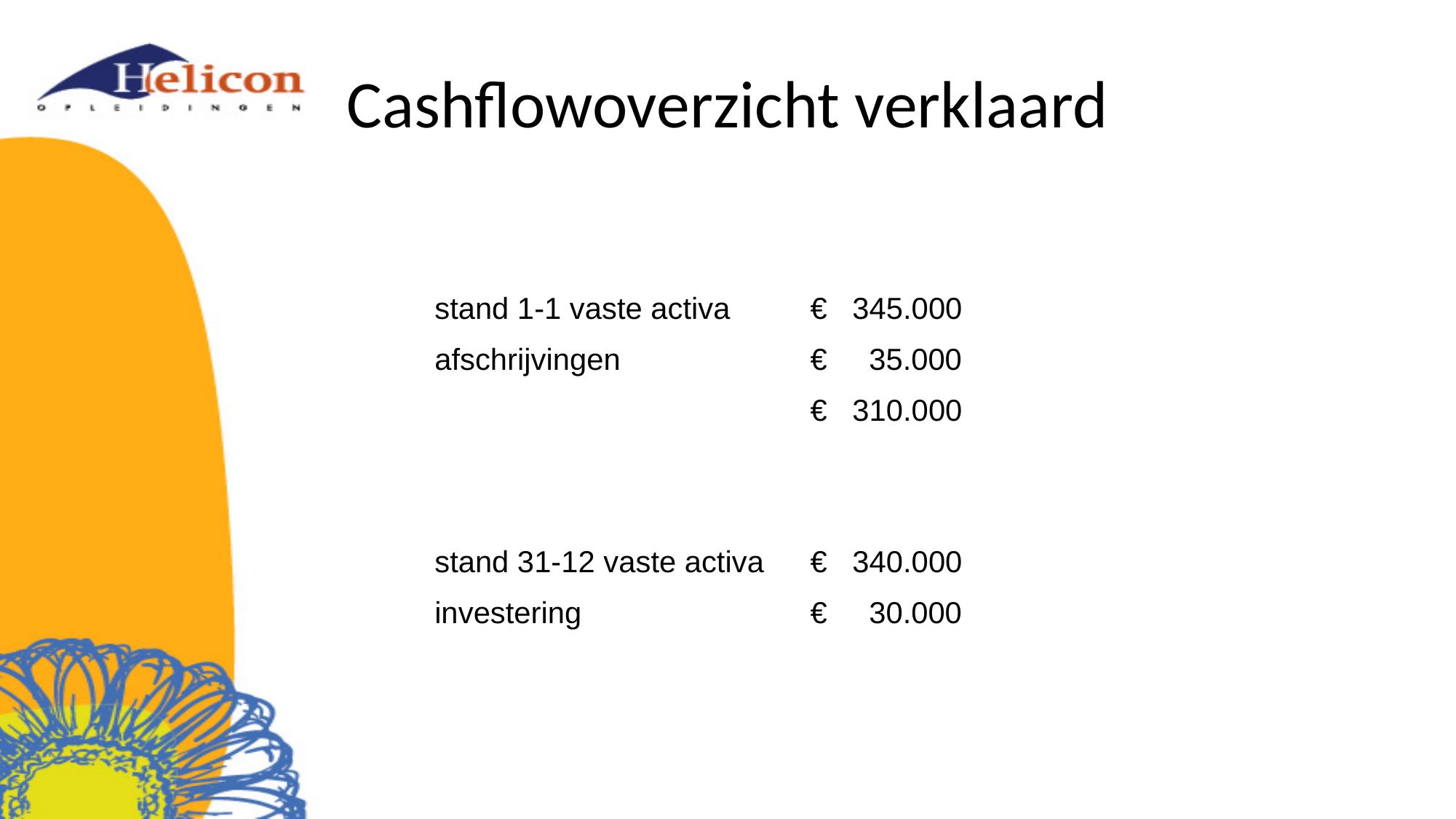

# Cashflowoverzicht verklaard
| stand 1-1 vaste activa |  |  |  | € 345.000 |
| --- | --- | --- | --- | --- |
| afschrijvingen |  |  |  | € 35.000 |
|  |  |  |  | € 310.000 |
|  |  |  |  |  |
| stand 31-12 vaste activa |  |  |  | € 340.000 |
| investering |  |  |  | € 30.000 |